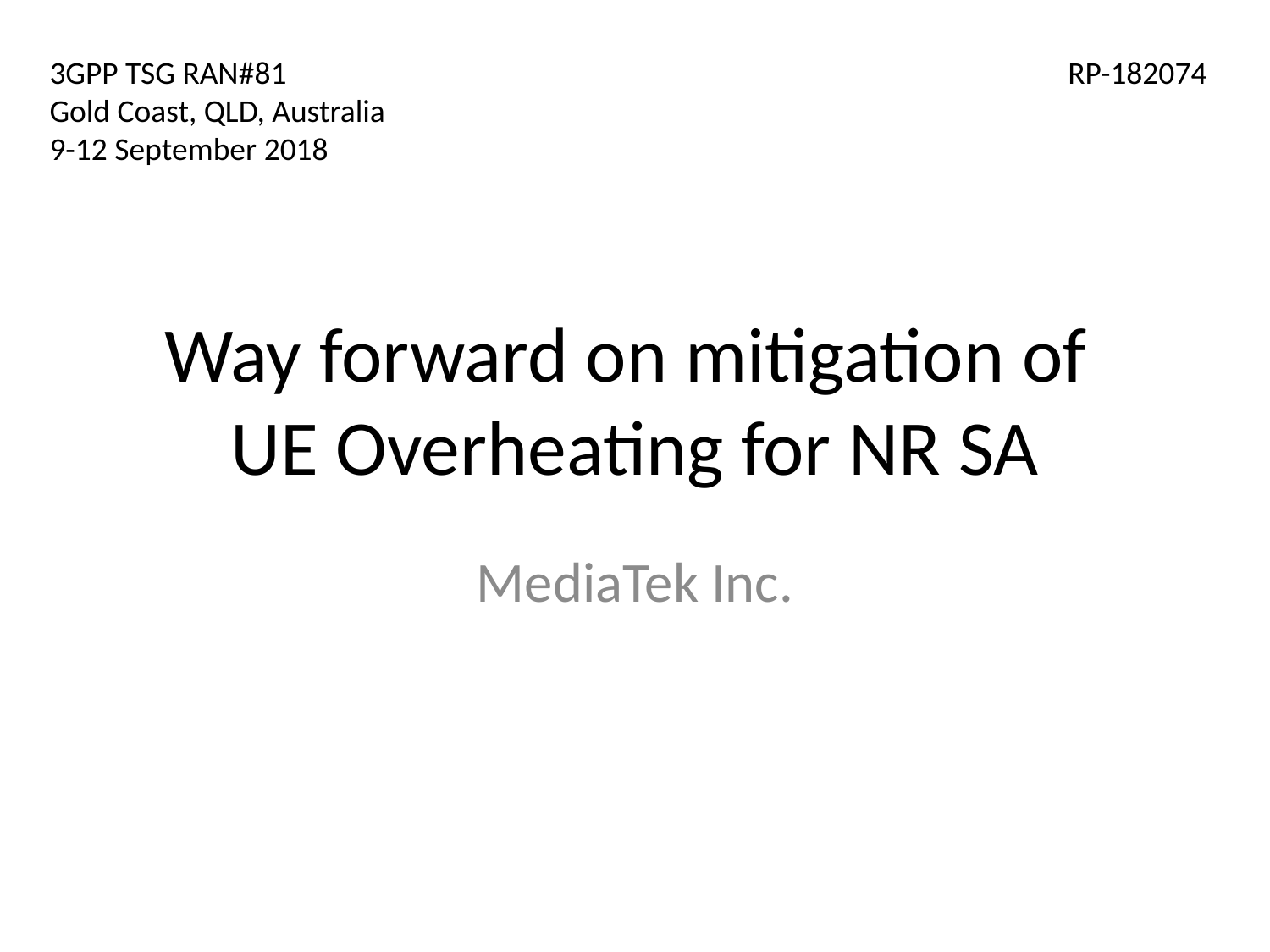

3GPP TSG RAN#81
Gold Coast, QLD, Australia
9-12 September 2018
RP-182074
# Way forward on mitigation of UE Overheating for NR SA
MediaTek Inc.